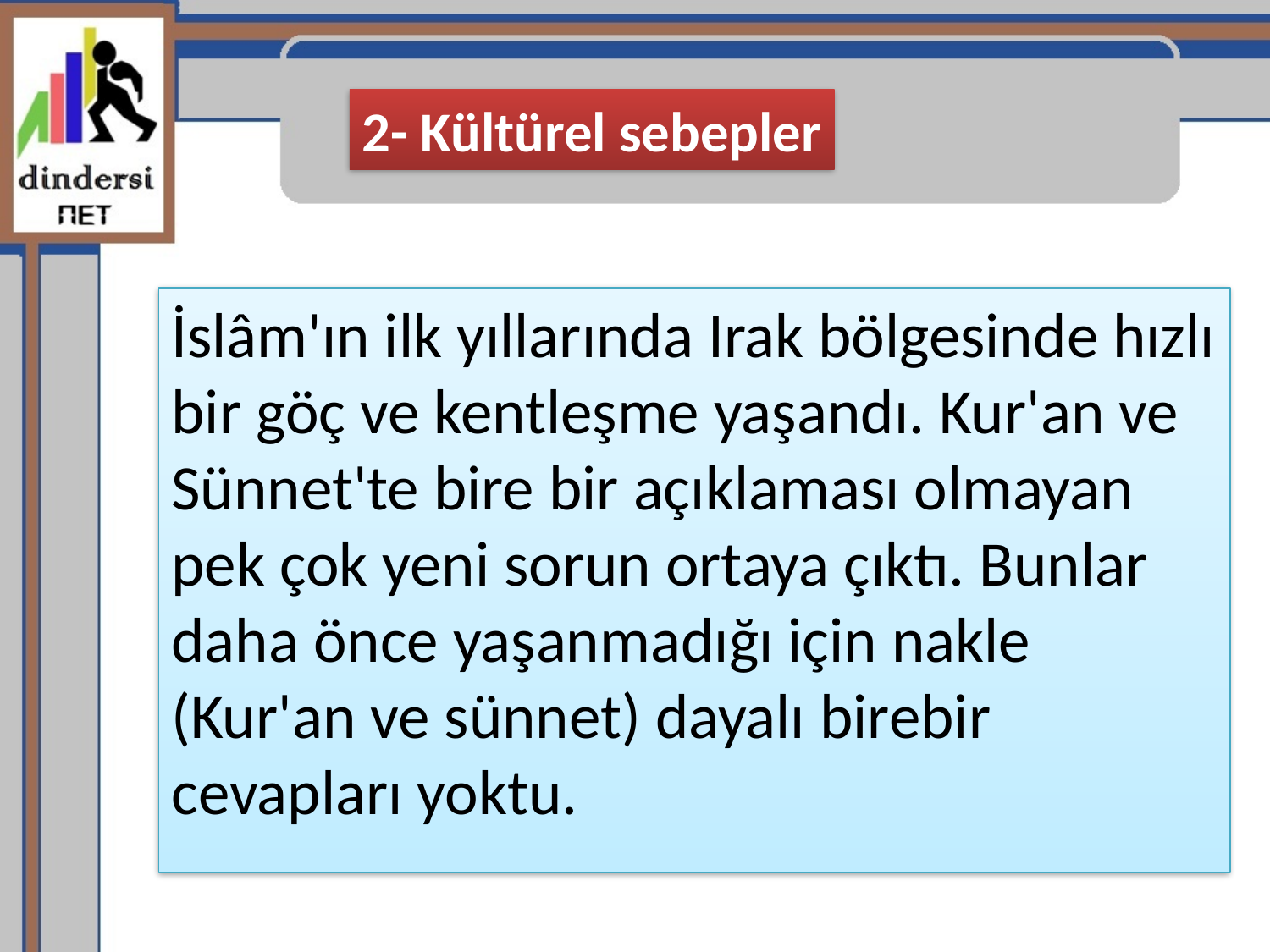

2- Kültürel sebepler
İslâm'ın ilk yıllarında Irak bölgesinde hızlı bir göç ve kentleşme yaşandı. Kur'an ve Sünnet'te bire bir açıklaması olmayan pek çok yeni sorun ortaya çıktı. Bunlar daha önce yaşanmadığı için nakle (Kur'an ve sünnet) dayalı birebir cevapları yoktu.